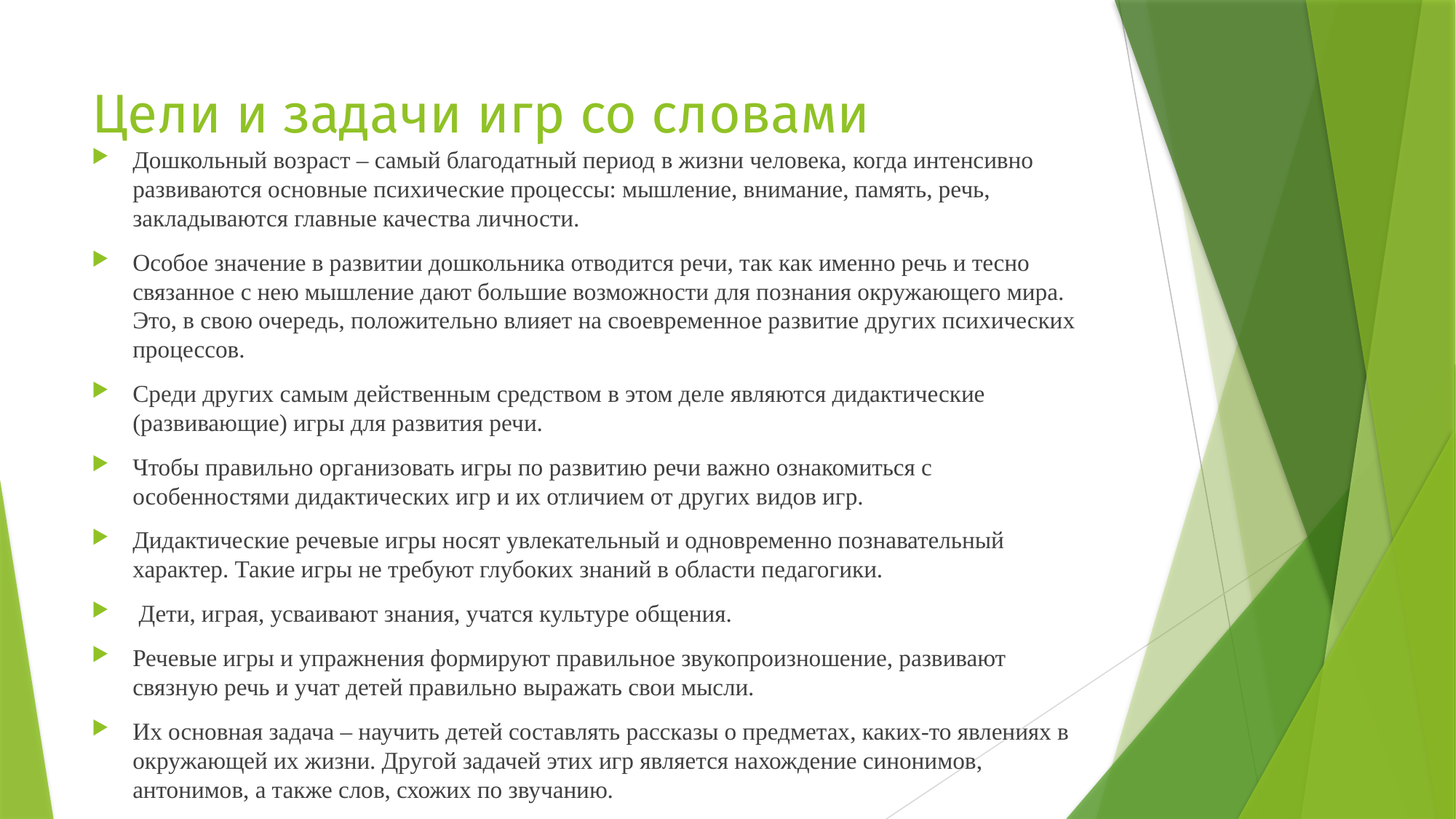

# Цели и задачи игр со словами
Дошкольный возраст – самый благодатный период в жизни человека, когда интенсивно развиваются основные психические процессы: мышление, внимание, память, речь, закладываются главные качества личности.
Особое значение в развитии дошкольника отводится речи, так как именно речь и тесно связанное с нею мышление дают большие возможности для познания окружающего мира. Это, в свою очередь, положительно влияет на своевременное развитие других психических процессов.
Среди других самым действенным средством в этом деле являются дидактические (развивающие) игры для развития речи.
Чтобы правильно организовать игры по развитию речи важно ознакомиться с особенностями дидактических игр и их отличием от других видов игр.
Дидактические речевые игры носят увлекательный и одновременно познавательный характер. Такие игры не требуют глубоких знаний в области педагогики.
 Дети, играя, усваивают знания, учатся культуре общения.
Речевые игры и упражнения формируют правильное звукопроизношение, развивают связную речь и учат детей правильно выражать свои мысли.
Их основная задача – научить детей составлять рассказы о предметах, каких-то явлениях в окружающей их жизни. Другой задачей этих игр является нахождение синонимов, антонимов, а также слов, схожих по звучанию.